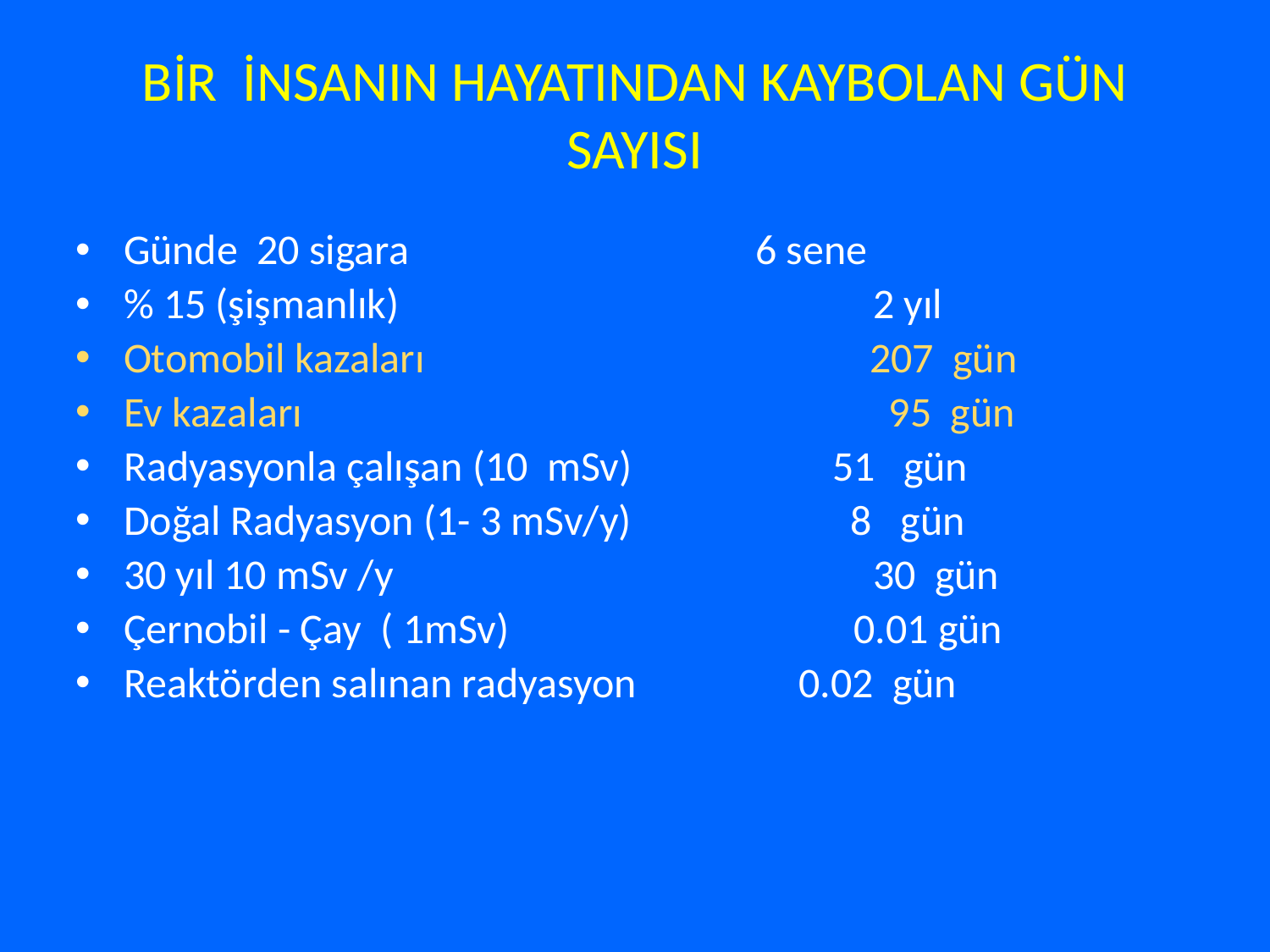

BİR  İNSANIN HAYATINDAN KAYBOLAN GÜN SAYISI
Günde  20 sigara        	 	             6 sene
% 15 (şişmanlık) 		         	            2 yıl
Otomobil kazaları		                         207  gün
Ev kazaları 			                           95  gün
Radyasyonla çalışan (10  mSv)                     51   gün
Doğal Radyasyon (1- 3 mSv/y)                       8   gün
30 yıl 10 mSv /y			            30  gün
Çernobil - Çay  ( 1mSv) 		          0.01 gün
Reaktörden salınan radyasyon                 0.02  gün